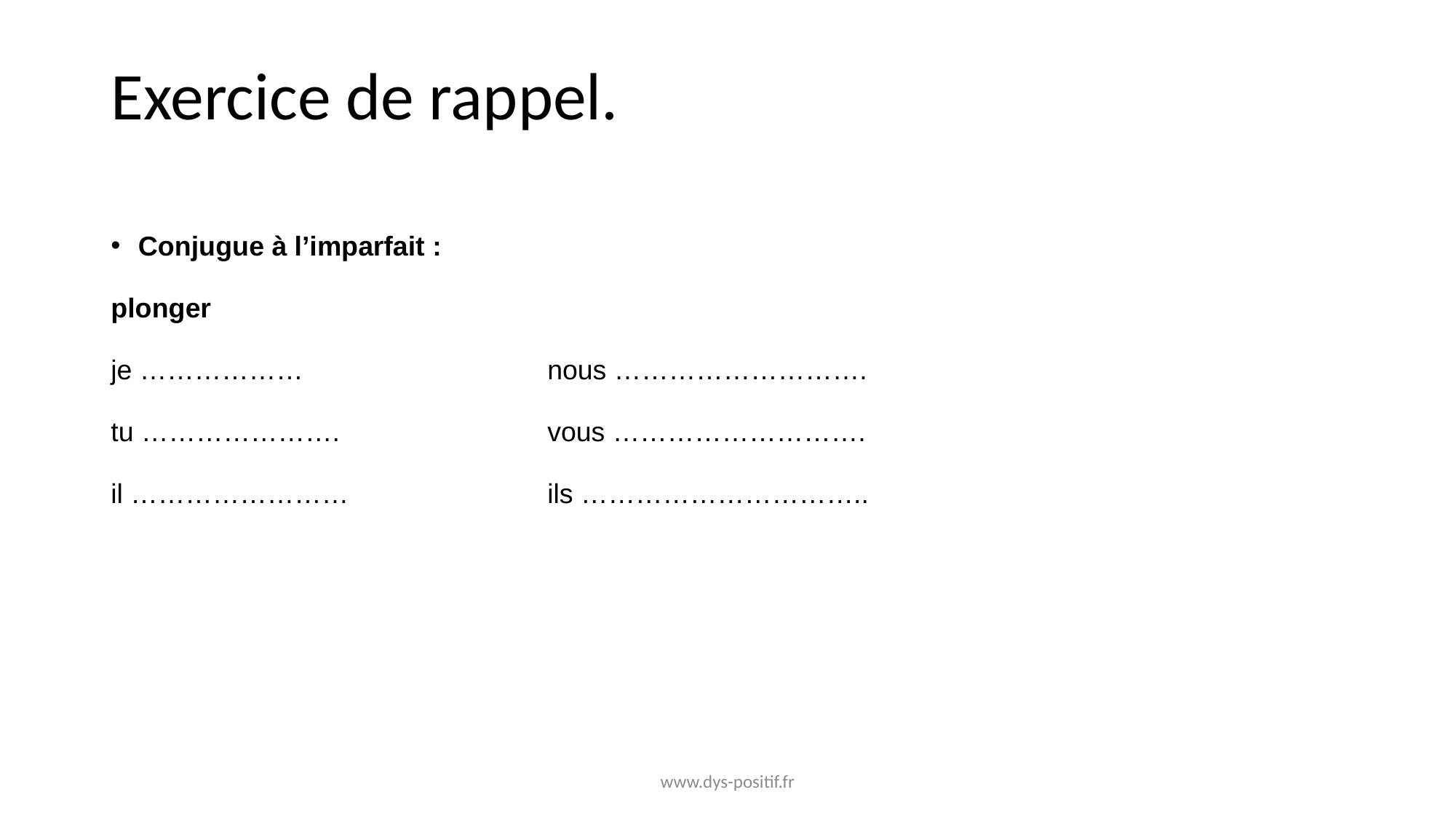

# Exercice de rappel.
Conjugue à l’imparfait :
plonger
je ………………			nous ……………………….
tu ………………….		vous ……………………….
il ……………………		ils …………………………..

www.dys-positif.fr